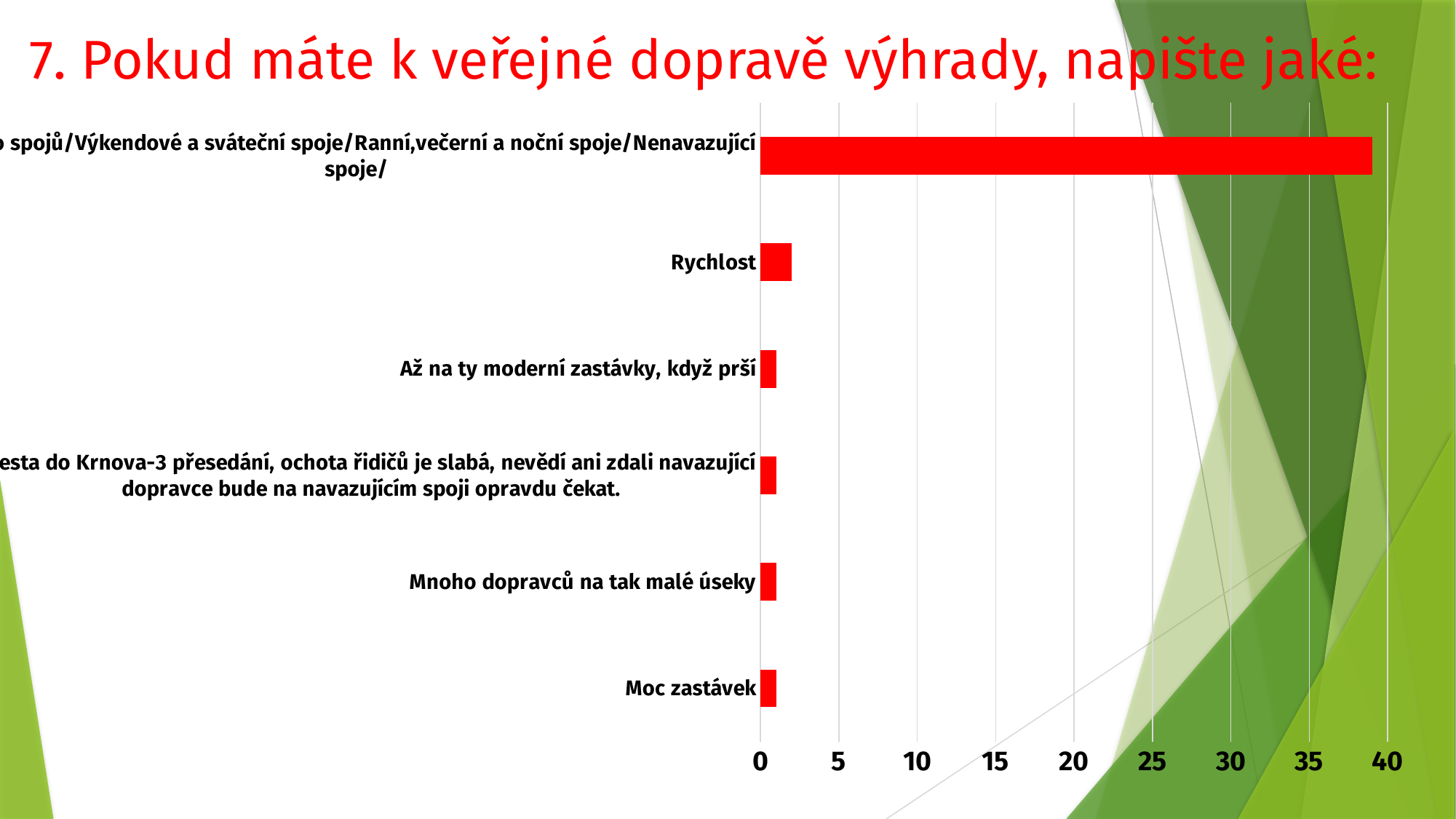

# 7. Pokud máte k veřejné dopravě výhrady, napište jaké:

### Chart

| Category | Řada 1 |
|---|---|
| Moc zastávek | 1.0 |
| Mnoho dopravců na tak malé úseky | 1.0 |
| Cesta do Krnova-3 přesedání, ochota řidičů je slabá, nevědí ani zdali navazující dopravce bude na navazujícím spoji opravdu čekat. | 1.0 |
| Až na ty moderní zastávky, když prší | 1.0 |
| Rychlost | 2.0 |
| Málo spojů/Výkendové a sváteční spoje/Ranní,večerní a noční spoje/Nenavazující spoje/ | 39.0 |